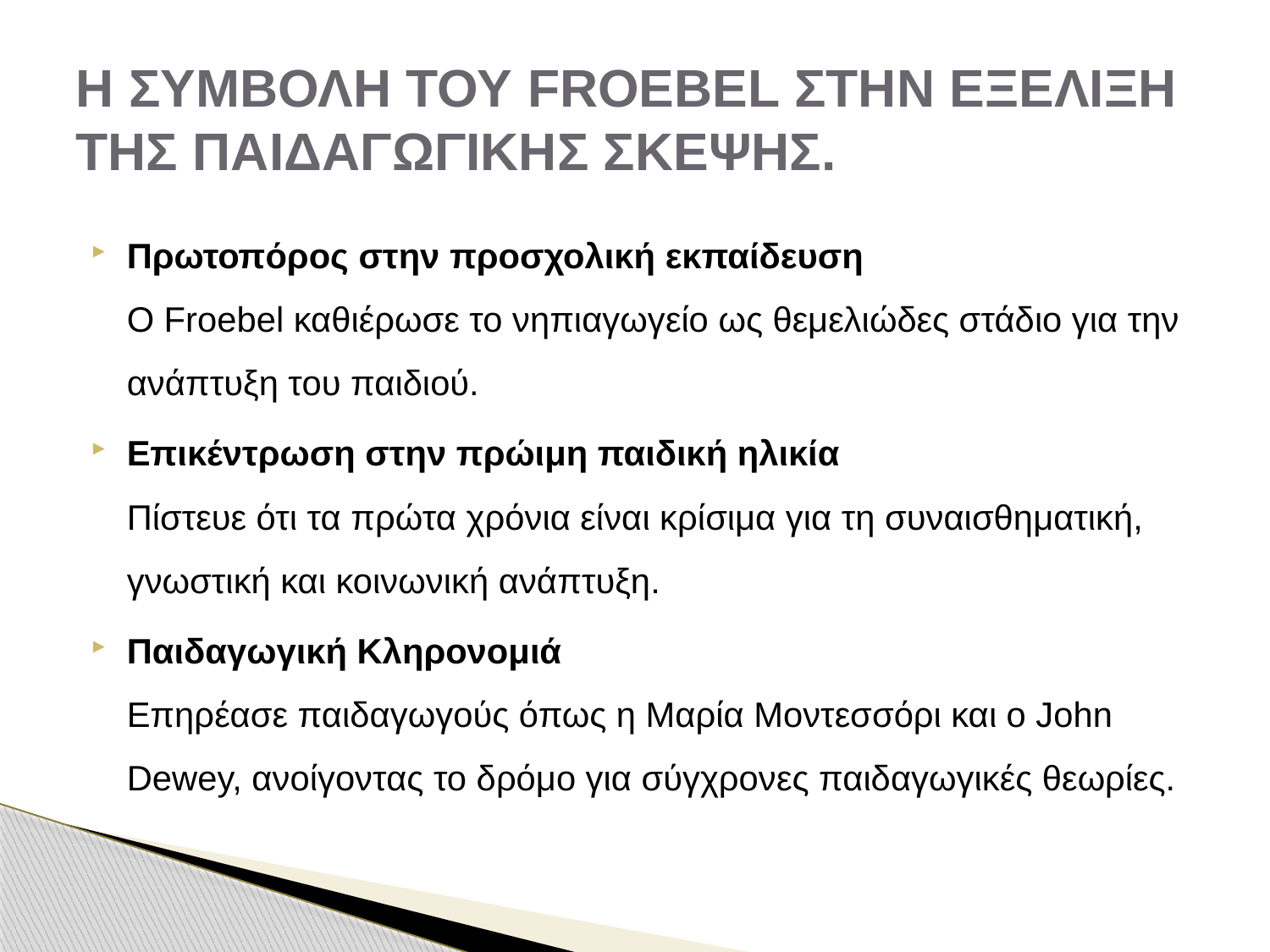

# Η ΣΥΜΒΟΛΗ ΤΟΥ FROEBEL ΣΤΗΝ ΕΞΕΛΙΞΗ ΤΗΣ ΠΑΙΔΑΓΩΓΙΚΗΣ ΣΚΕΨΗΣ.
Πρωτοπόρος στην προσχολική εκπαίδευση
Ο Froebel καθιέρωσε το νηπιαγωγείο ως θεμελιώδες στάδιο για την ανάπτυξη του παιδιού.
Επικέντρωση στην πρώιμη παιδική ηλικία
Πίστευε ότι τα πρώτα χρόνια είναι κρίσιμα για τη συναισθηματική, γνωστική και κοινωνική ανάπτυξη.
Παιδαγωγική Κληρονομιά
Επηρέασε παιδαγωγούς όπως η Μαρία Μοντεσσόρι και ο John Dewey, ανοίγοντας το δρόμο για σύγχρονες παιδαγωγικές θεωρίες.